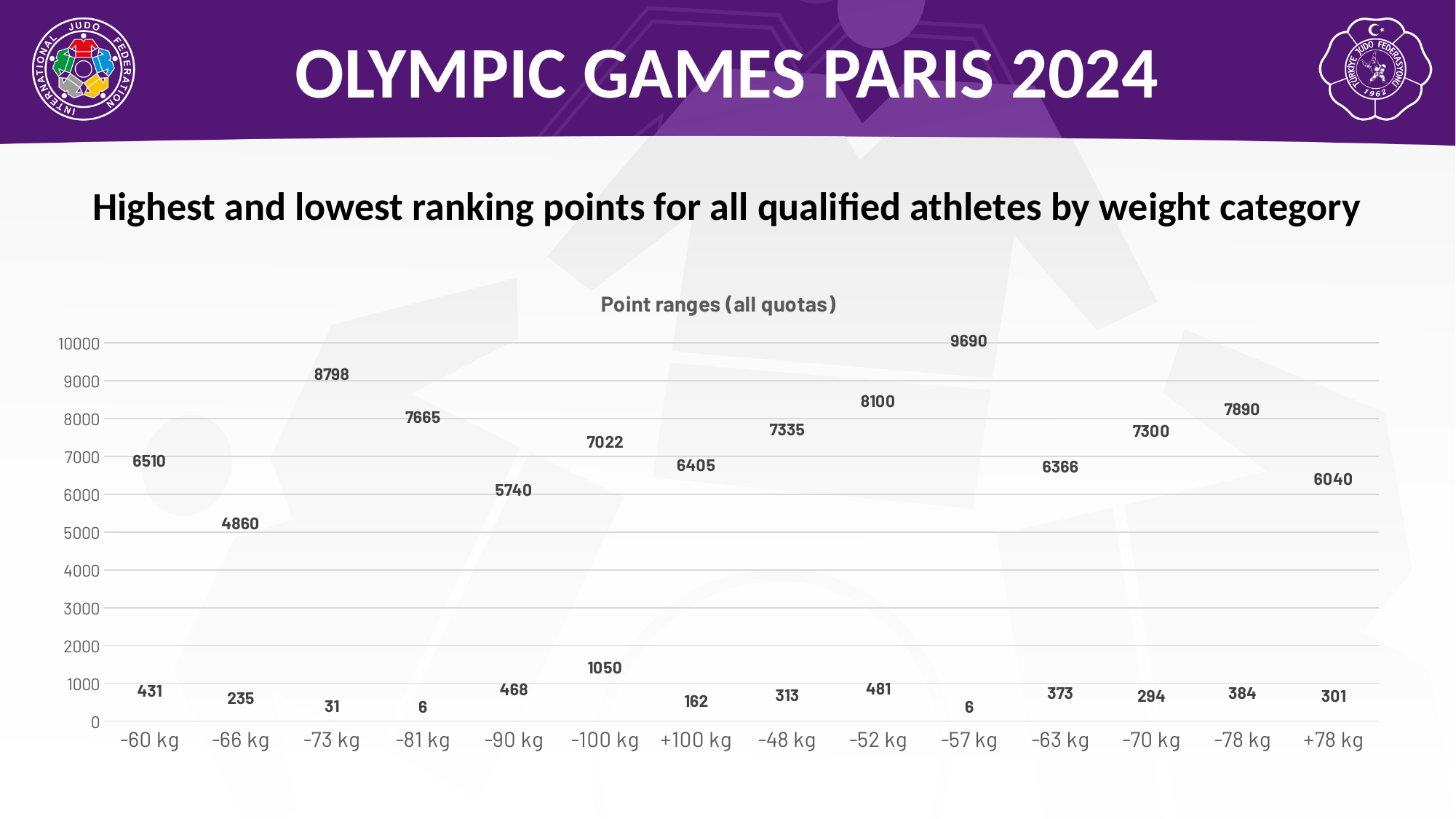

OLYMPIC GAMES PARIS 2024

Highest and lowest ranking points for all qualified athletes by weight category

### Chart: Point ranges (all quotas)

| Category | All max | All min |
|---|---|---|
| -60 kg | 6510.0 | 431.0 |
| -66 kg | 4860.0 | 235.0 |
| -73 kg | 8798.0 | 31.0 |
| -81 kg | 7665.0 | 6.0 |
| -90 kg | 5740.0 | 468.0 |
| -100 kg | 7022.0 | 1050.0 |
| +100 kg | 6405.0 | 162.0 |
| -48 kg | 7335.0 | 313.0 |
| -52 kg | 8100.0 | 481.0 |
| -57 kg | 9690.0 | 6.0 |
| -63 kg | 6366.0 | 373.0 |
| -70 kg | 7300.0 | 294.0 |
| -78 kg | 7890.0 | 384.0 |
| +78 kg | 6040.0 | 301.0 |